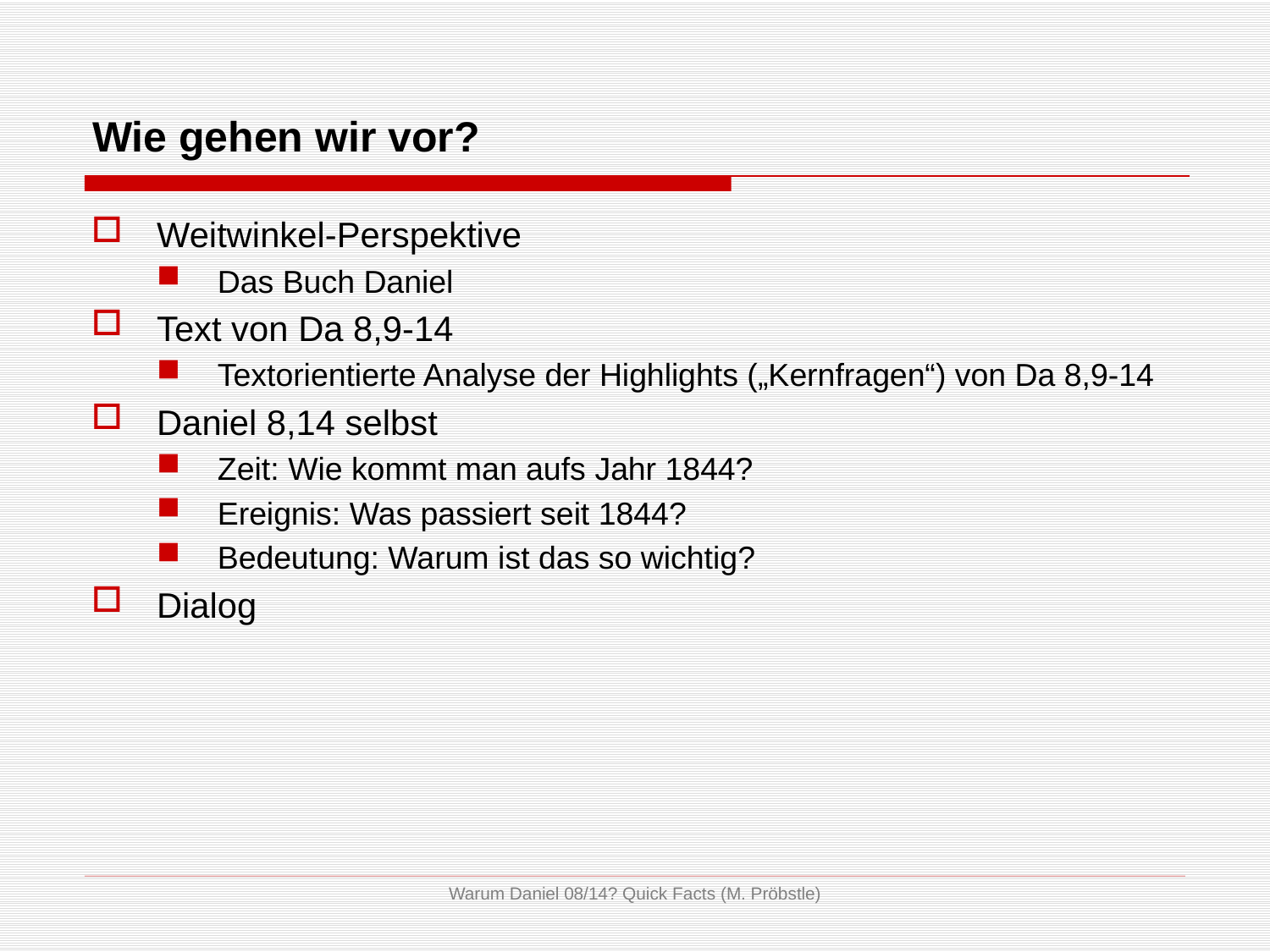

# Wie gehen wir vor?
Weitwinkel-Perspektive
Das Buch Daniel
Text von Da 8,9-14
Textorientierte Analyse der Highlights („Kernfragen“) von Da 8,9-14
Daniel 8,14 selbst
Zeit: Wie kommt man aufs Jahr 1844?
Ereignis: Was passiert seit 1844?
Bedeutung: Warum ist das so wichtig?
Dialog

Warum Daniel 08/14? Quick Facts (M. Pröbstle)